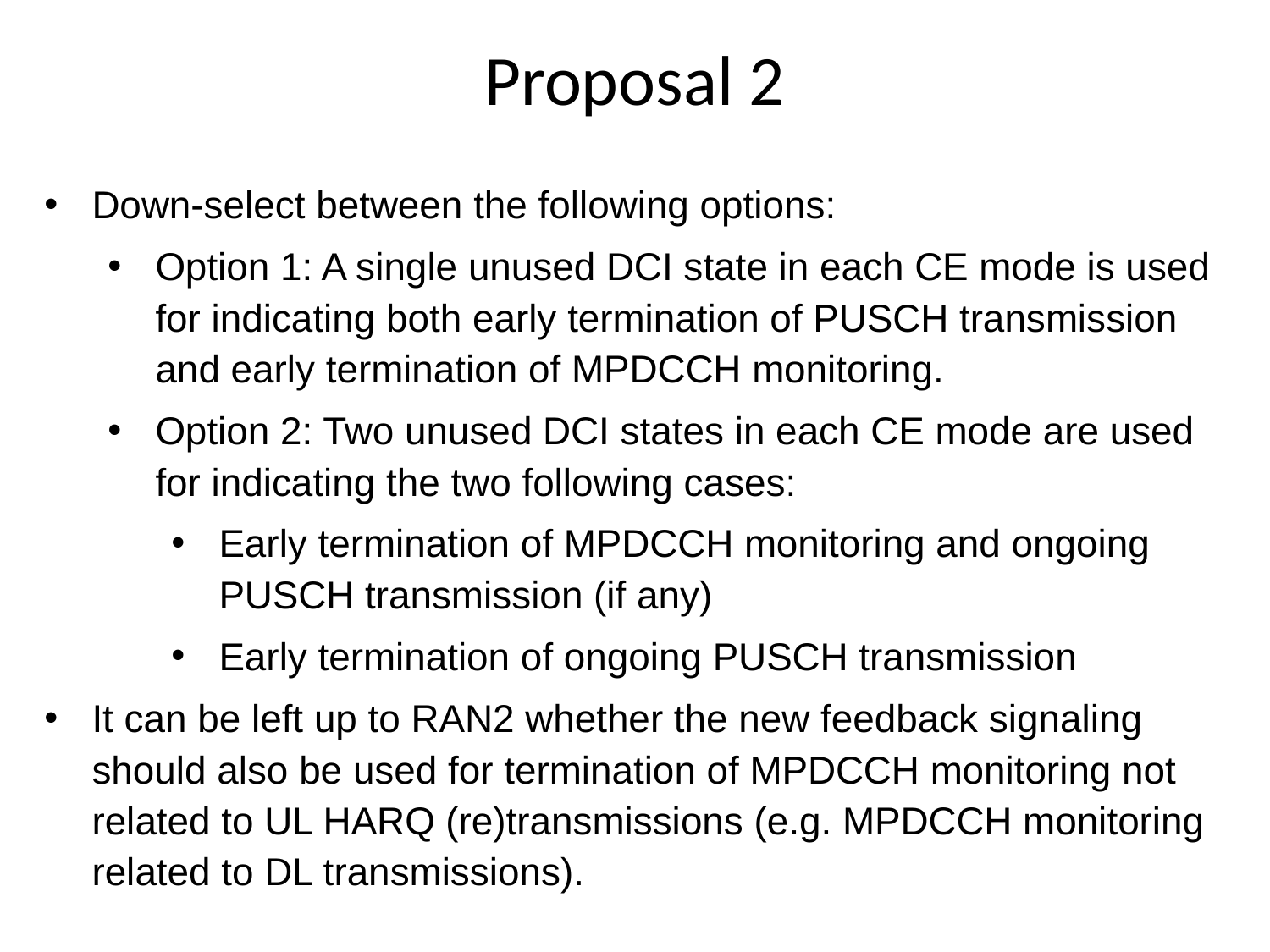

Proposal 2
Down-select between the following options:
Option 1: A single unused DCI state in each CE mode is used for indicating both early termination of PUSCH transmission and early termination of MPDCCH monitoring.
Option 2: Two unused DCI states in each CE mode are used for indicating the two following cases:
Early termination of MPDCCH monitoring and ongoing PUSCH transmission (if any)
Early termination of ongoing PUSCH transmission
It can be left up to RAN2 whether the new feedback signaling should also be used for termination of MPDCCH monitoring not related to UL HARQ (re)transmissions (e.g. MPDCCH monitoring related to DL transmissions).